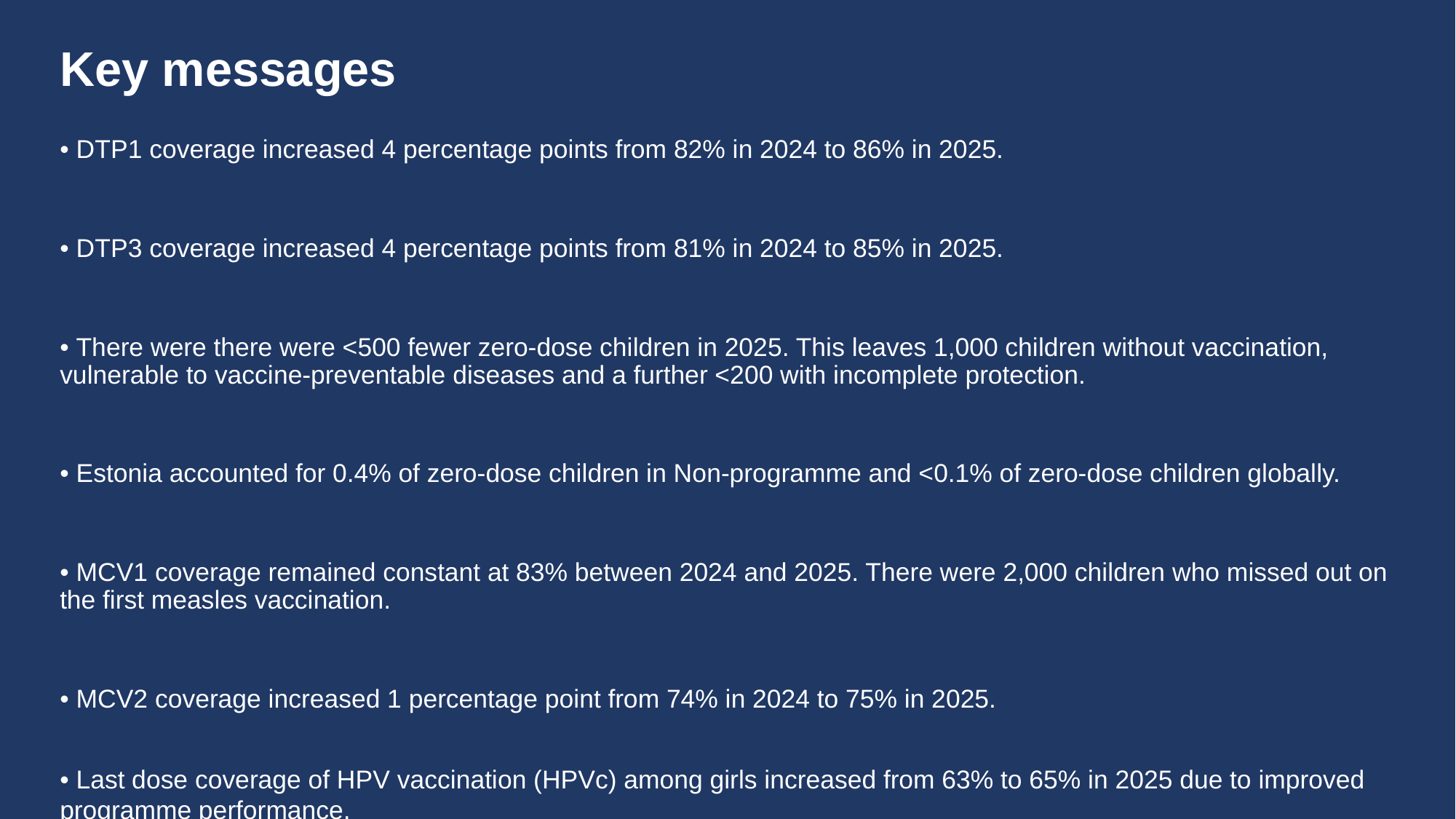

# Key messages
• DTP1 coverage increased 4 percentage points from 82% in 2024 to 86% in 2025.

• DTP3 coverage increased 4 percentage points from 81% in 2024 to 85% in 2025.

• There were there were <500 fewer zero-dose children in 2025. This leaves 1,000 children without vaccination, vulnerable to vaccine-preventable diseases and a further <200 with incomplete protection.

• Estonia accounted for 0.4% of zero-dose children in Non-programme and <0.1% of zero-dose children globally.

• MCV1 coverage remained constant at 83% between 2024 and 2025. There were 2,000 children who missed out on the first measles vaccination.

• MCV2 coverage increased 1 percentage point from 74% in 2024 to 75% in 2025.

• Last dose coverage of HPV vaccination (HPVc) among girls increased from 63% to 65% in 2025 due to improved programme performance.